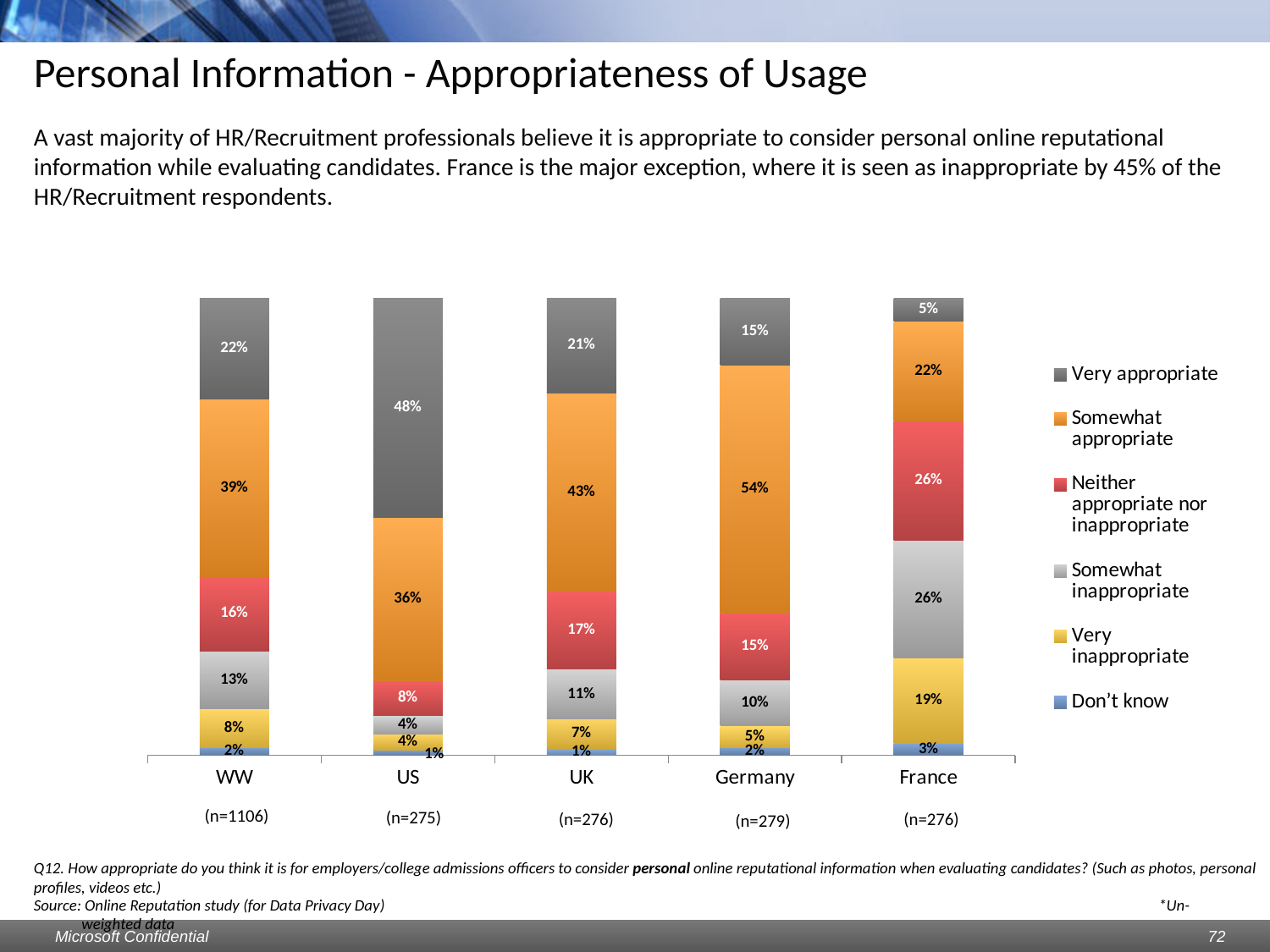

# Personal Information - Appropriateness of Usage
A vast majority of HR/Recruitment professionals believe it is appropriate to consider personal online reputational information while evaluating candidates. France is the major exception, where it is seen as inappropriate by 45% of the HR/Recruitment respondents.

### Chart

| Category | Don’t know | Very inappropriate | Somewhat inappropriate | Neither appropriate nor inappropriate | Somewhat appropriate | Very appropriate |
|---|---|---|---|---|---|---|
| WW | 0.017179023508137433 | 0.08408679927667274 | 0.1265822784810127 | 0.16365280289330922 | 0.3878842676311066 | 0.22061482820976405 |
| US | 0.010909090909090898 | 0.03636363636363636 | 0.04000000000000002 | 0.07636363636363695 | 0.3563636363636364 | 0.4800000000000003 |
| UK | 0.01449275362318841 | 0.06521739130434782 | 0.10869565217391415 | 0.1702898550724652 | 0.43478260869565505 | 0.20652173913043573 |
| Germany | 0.017921146953405017 | 0.04659498207885305 | 0.1003584229390675 | 0.14695340501792295 | 0.5412186379928315 | 0.14695340501792295 |
| France | 0.025362318840579802 | 0.18840579710145086 | 0.25724637681159424 | 0.26086956521739335 | 0.21739130434782752 | 0.050724637681159424 |
(n=1106)
(n=275)
(n=276)
(n=276)
(n=279)
Q12. How appropriate do you think it is for employers/college admissions officers to consider personal online reputational information when evaluating candidates? (Such as photos, personal profiles, videos etc.)
Source: Online Reputation study (for Data Privacy Day) 						                 *Un-weighted data